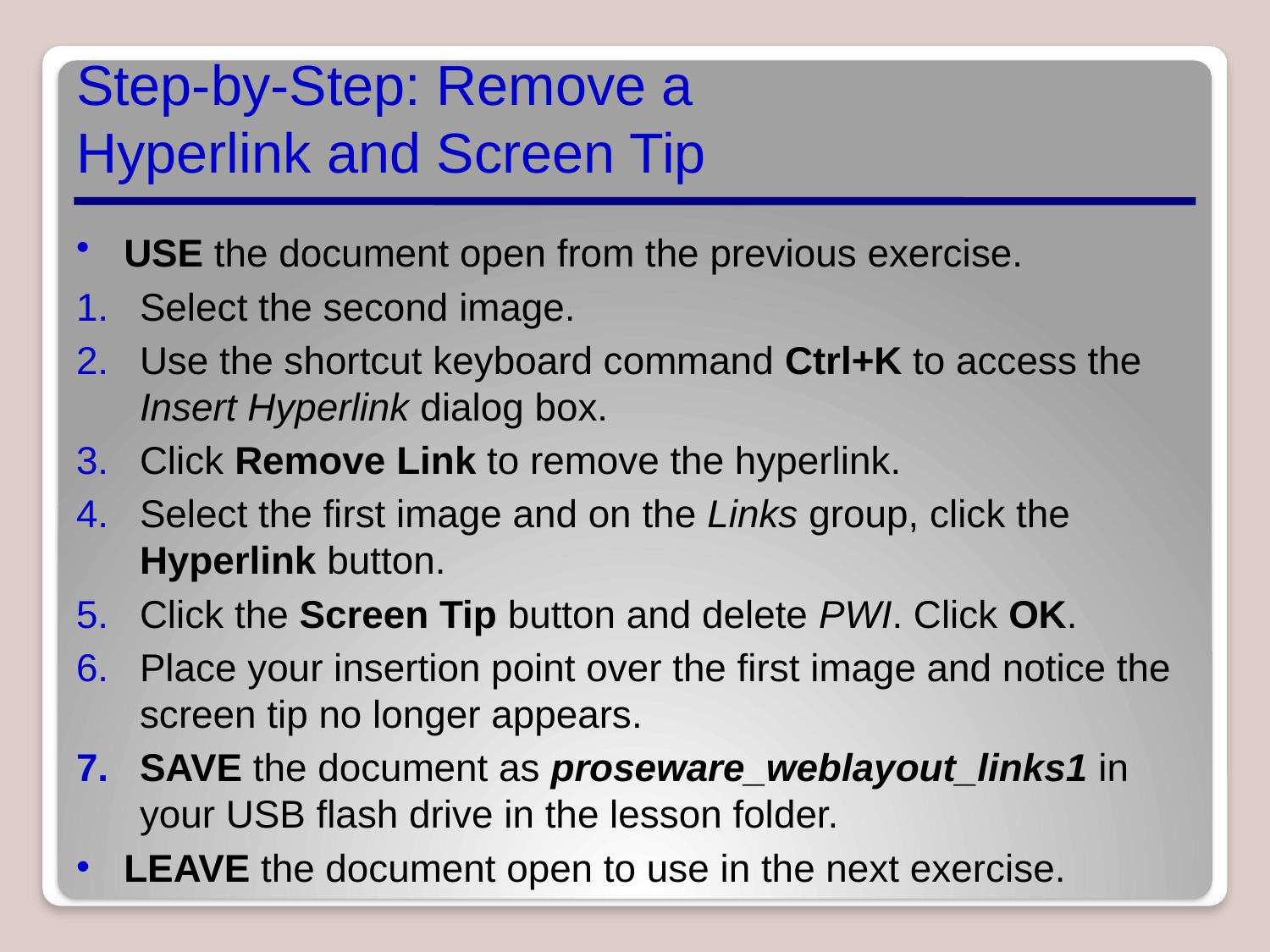

# Step-by-Step: Remove a Hyperlink and Screen Tip
USE the document open from the previous exercise.
Select the second image.
Use the shortcut keyboard command Ctrl+K to access the Insert Hyperlink dialog box.
Click Remove Link to remove the hyperlink.
Select the first image and on the Links group, click the Hyperlink button.
Click the Screen Tip button and delete PWI. Click OK.
Place your insertion point over the first image and notice the screen tip no longer appears.
SAVE the document as proseware_weblayout_links1 in your USB flash drive in the lesson folder.
LEAVE the document open to use in the next exercise.